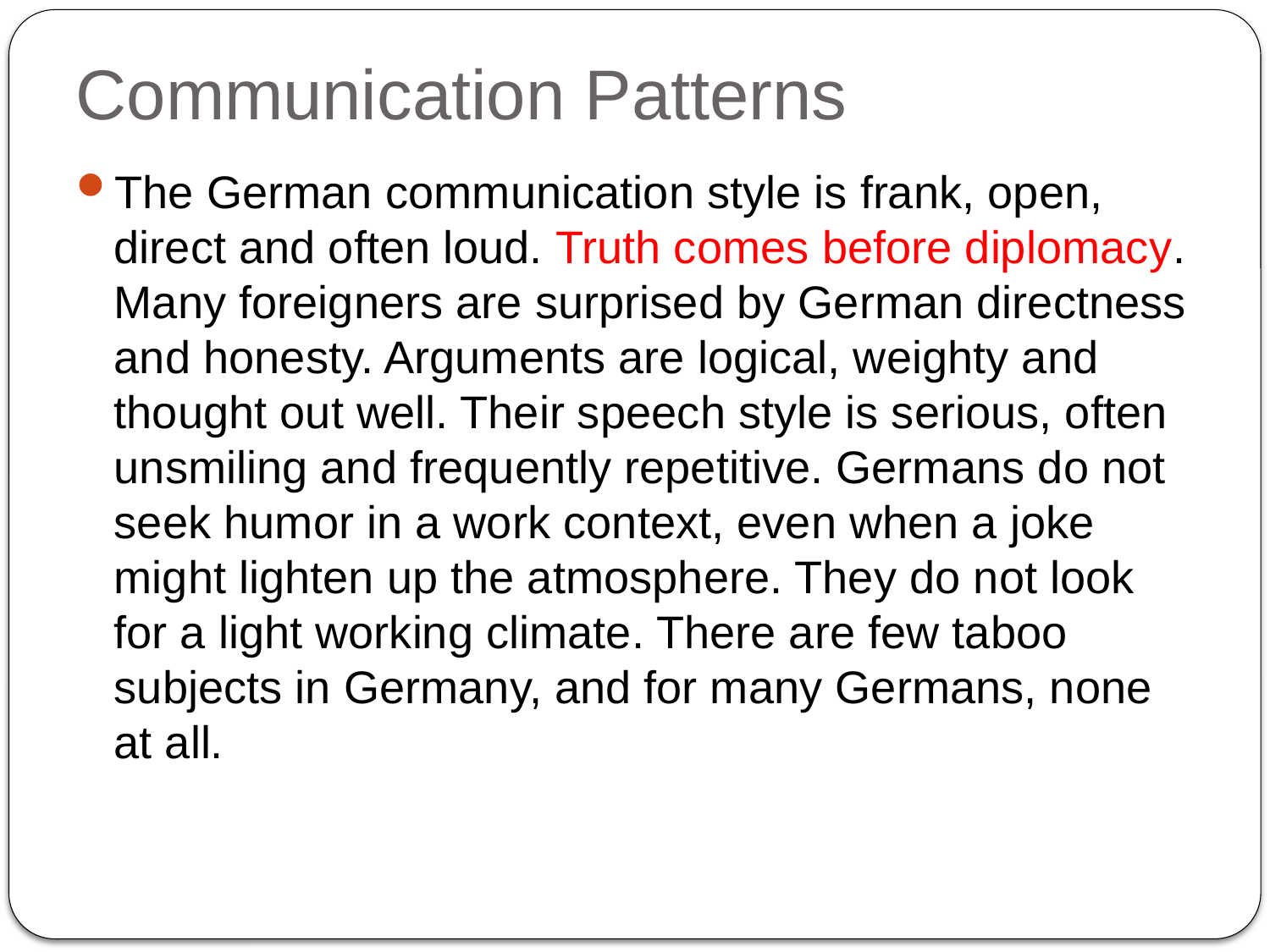

# Communication Patterns
The German communication style is frank, open, direct and often loud. Truth comes before diplomacy. Many foreigners are surprised by German directness and honesty. Arguments are logical, weighty and thought out well. Their speech style is serious, often unsmiling and frequently repetitive. Germans do not seek humor in a work context, even when a joke might lighten up the atmosphere. They do not look for a light working climate. There are few taboo subjects in Germany, and for many Germans, none at all.